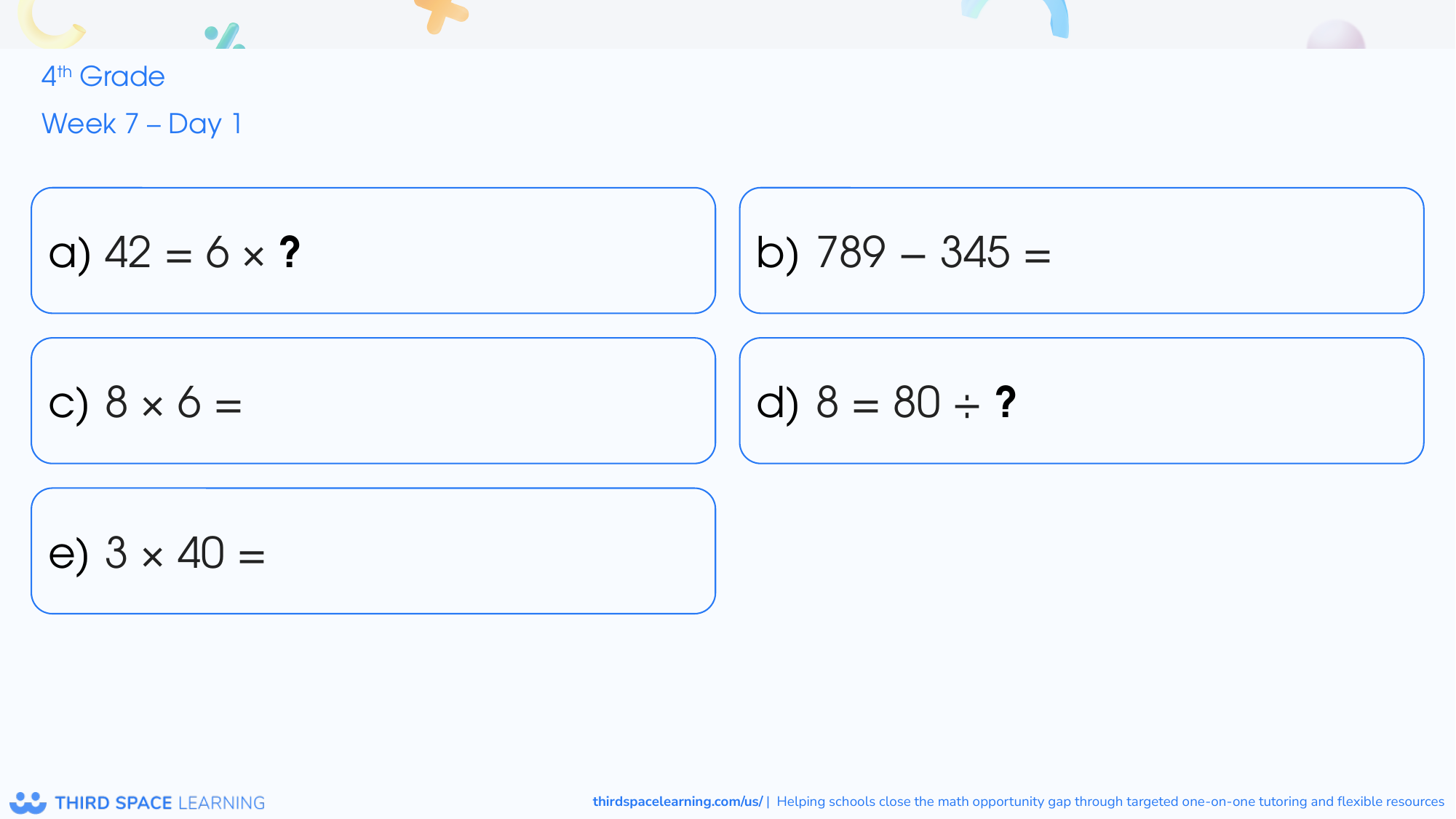

4th Grade
Week 7 – Day 1
42 = 6 × ?
789 − 345 =
8 × 6 =
8 = 80 ÷ ?
3 × 40 =